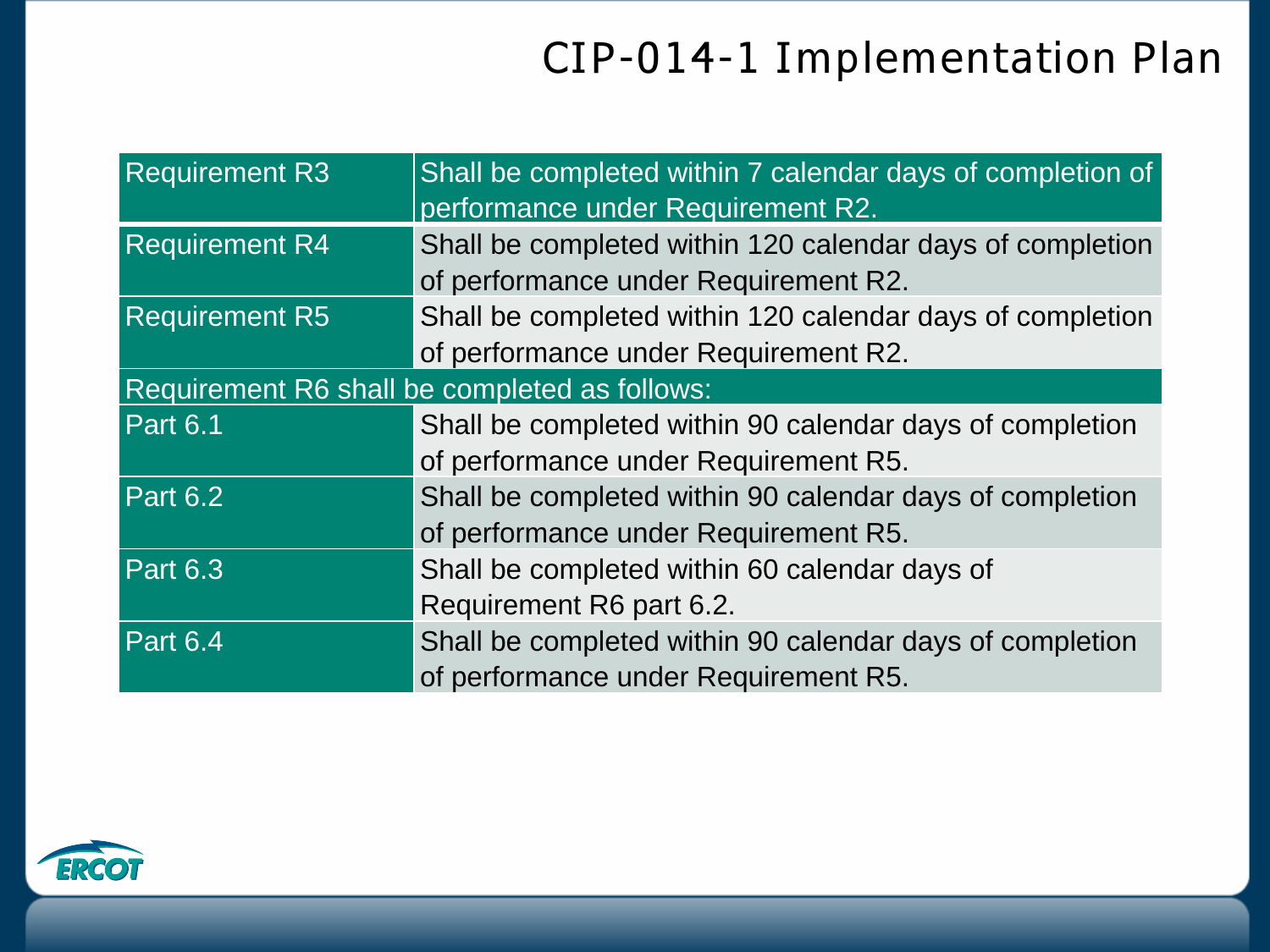

# CIP-014-1 Implementation Plan
| Requirement R3 | Shall be completed within 7 calendar days of completion of performance under Requirement R2. |
| --- | --- |
| Requirement R4 | Shall be completed within 120 calendar days of completion of performance under Requirement R2. |
| Requirement R5 | Shall be completed within 120 calendar days of completion of performance under Requirement R2. |
| Requirement R6 shall be completed as follows: |  |
| Part 6.1 | Shall be completed within 90 calendar days of completion of performance under Requirement R5. |
| Part 6.2 | Shall be completed within 90 calendar days of completion of performance under Requirement R5. |
| Part 6.3 | Shall be completed within 60 calendar days of Requirement R6 part 6.2. |
| Part 6.4 | Shall be completed within 90 calendar days of completion of performance under Requirement R5. |